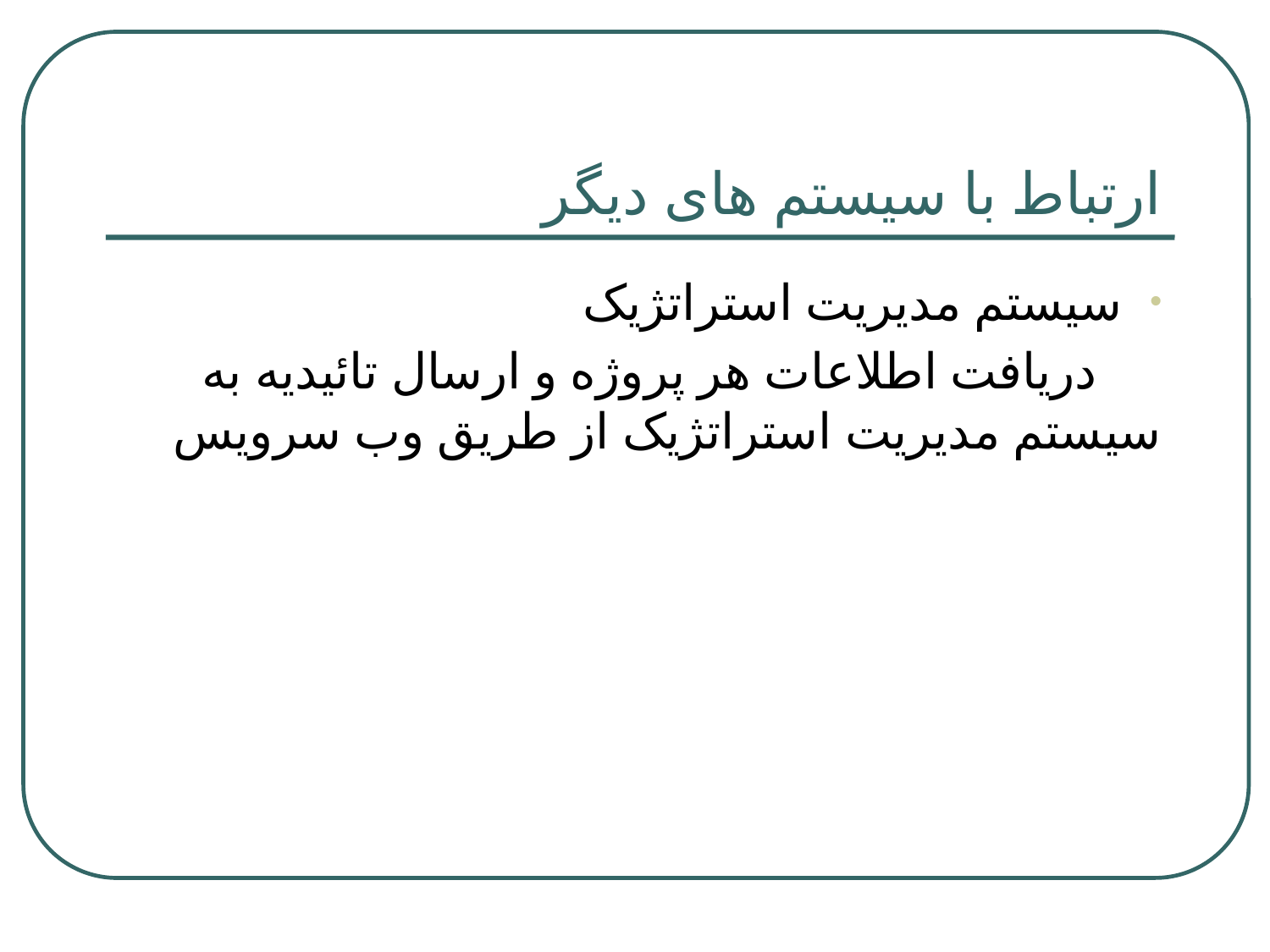

# ارتباط با سیستم های دیگر
سیستم مدیریت استراتژیک
     دریافت اطلاعات هر پروژه و ارسال تائیدیه به سیستم مدیریت استراتژیک از طریق وب سرویس